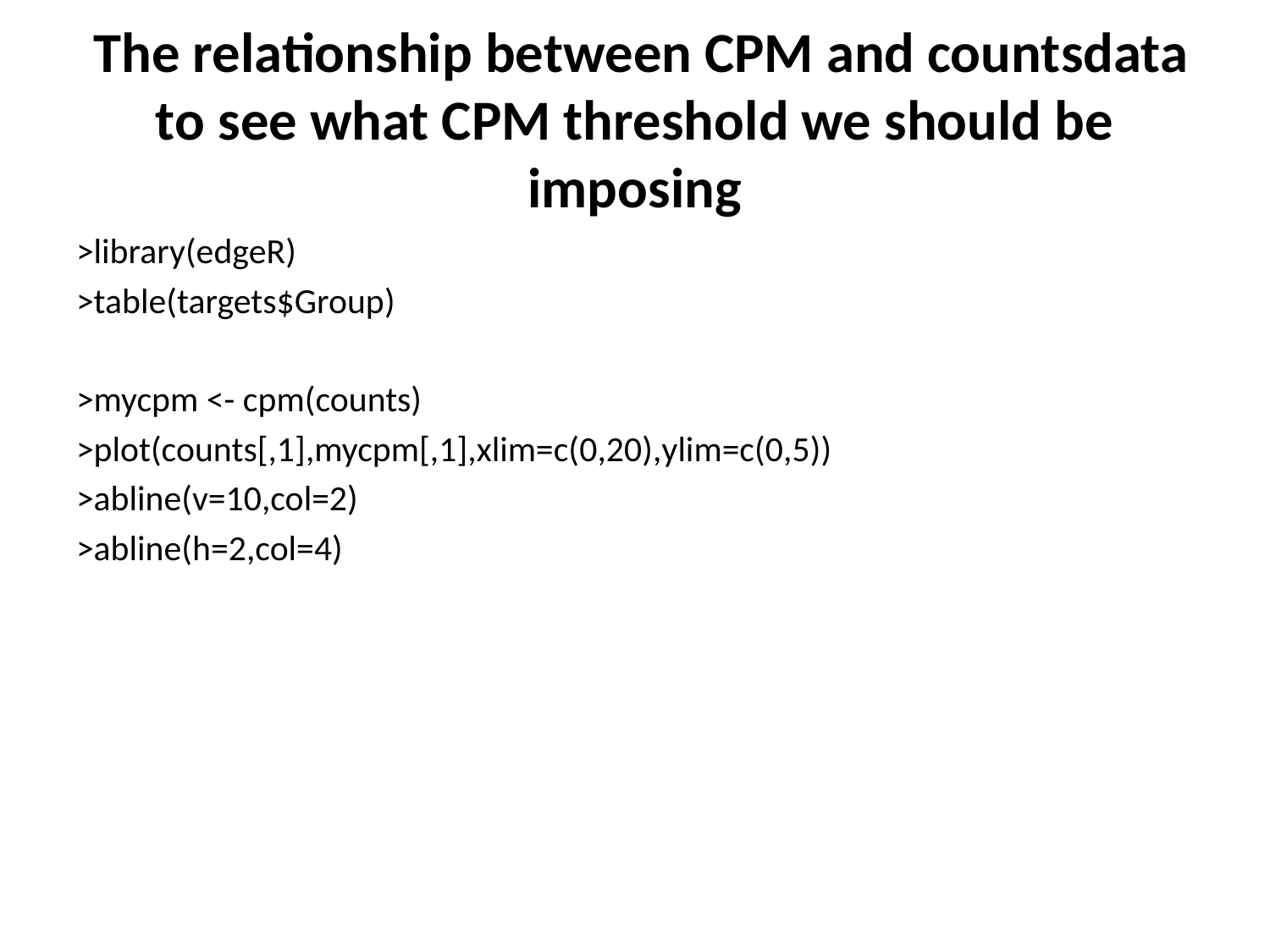

# The relationship between CPM and countsdata to see what CPM threshold we should be imposing
>library(edgeR)
>table(targets$Group)

>mycpm <- cpm(counts)
>plot(counts[,1],mycpm[,1],xlim=c(0,20),ylim=c(0,5))
>abline(v=10,col=2)
>abline(h=2,col=4)